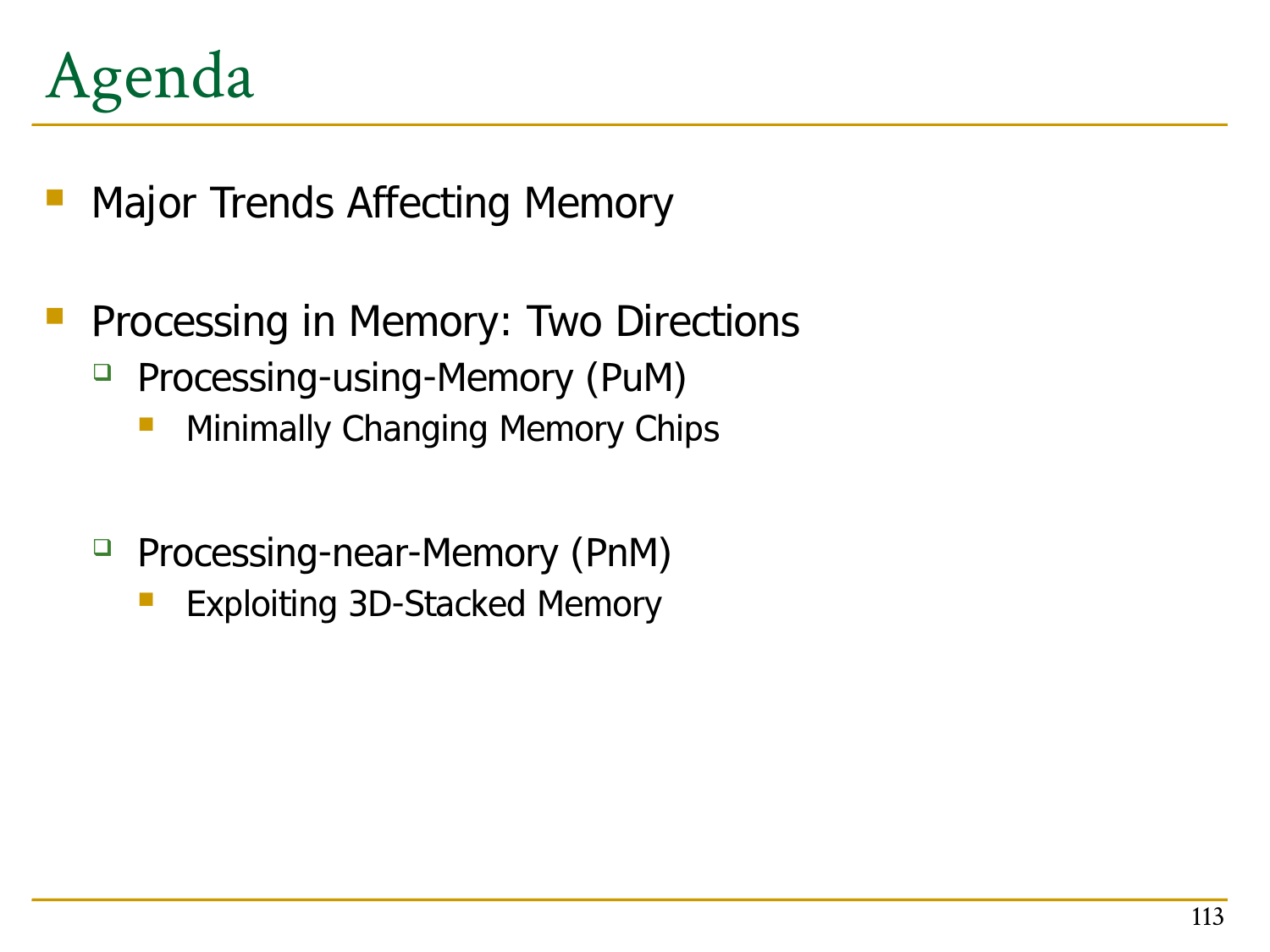

# Agenda
Major Trends Affecting Memory

Processing in Memory: Two Directions
Processing-using-Memory (PuM)
Minimally Changing Memory Chips

Processing-near-Memory (PnM)
Exploiting 3D-Stacked Memory

113